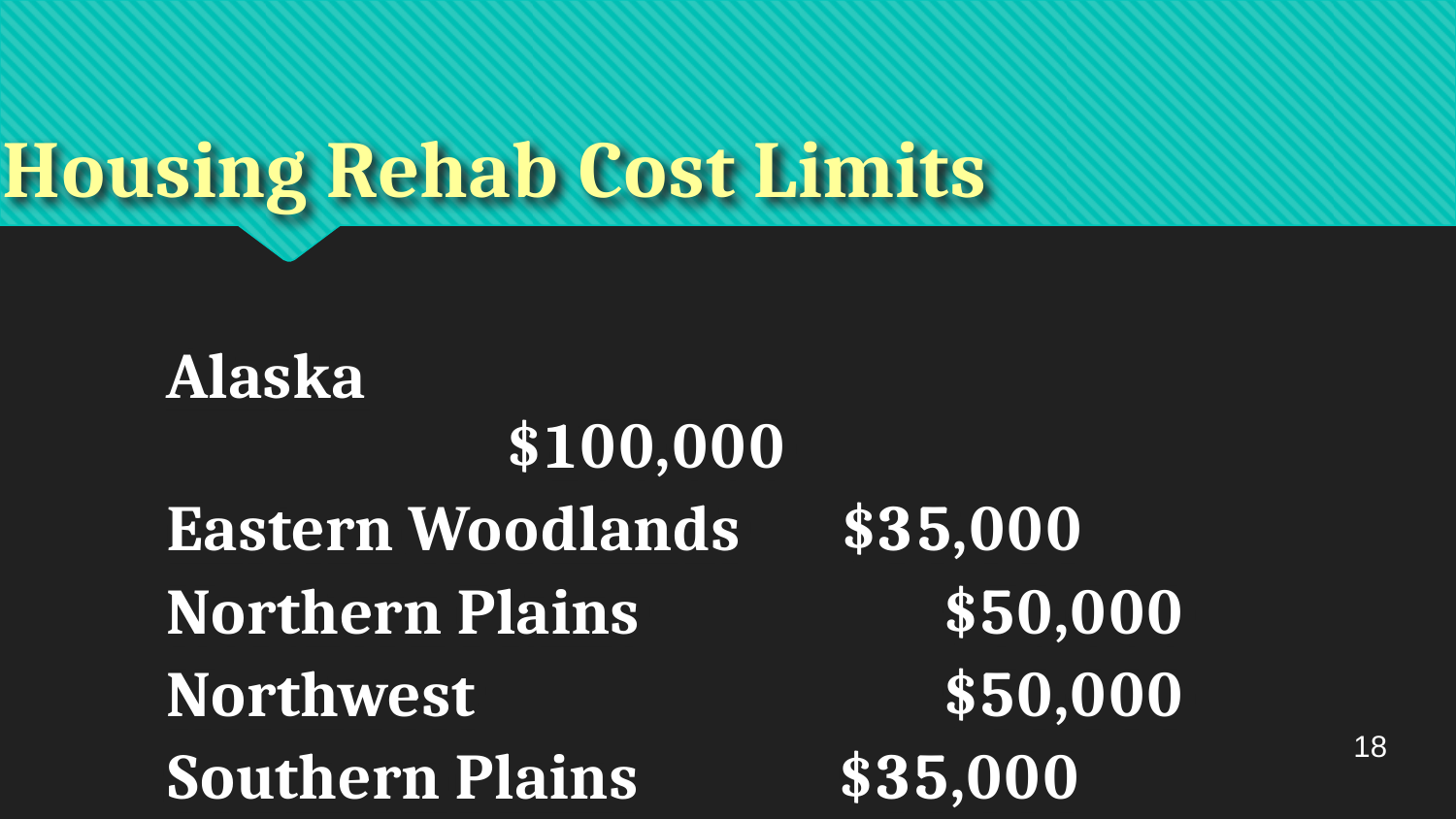

# Housing Rehab Cost Limits

Alaska			      	 				 $100,000
Eastern Woodlands       $35,000
Northern Plains            	 $50,000
Northwest                      	 $50,000
Southern Plains              $35,000
Southwest                          $65,000

18